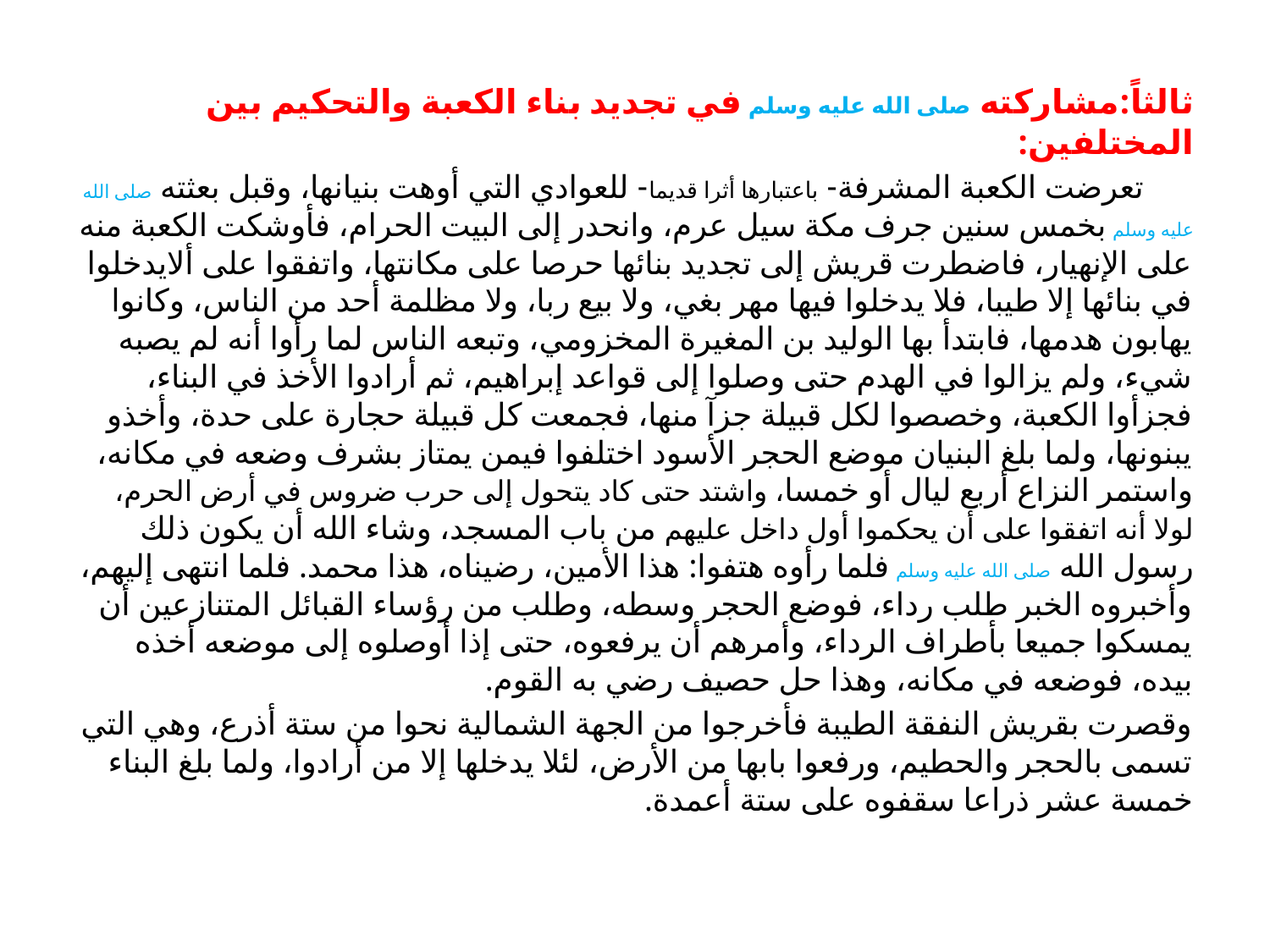

ثالثاً:مشاركته صلى الله عليه وسلم في تجديد بناء الكعبة والتحكيم بين المختلفين:
      تعرضت الكعبة المشرفة- باعتبارها أثرا قديما- للعوادي التي أوهت بنيانها، وقبل بعثته صلى الله عليه وسلم بخمس سنين جرف مكة سيل عرم، وانحدر إلى البيت الحرام، فأوشكت الكعبة منه على الإنهيار، فاضطرت قريش إلى تجديد بنائها حرصا على مكانتها، واتفقوا على ألايدخلوا في بنائها إلا طيبا، فلا يدخلوا فيها مهر بغي، ولا بيع ربا، ولا مظلمة أحد من الناس، وكانوا يهابون هدمها، فابتدأ بها الوليد بن المغيرة المخزومي، وتبعه الناس لما رأوا أنه لم يصبه شيء، ولم يزالوا في الهدم حتى وصلوا إلى قواعد إبراهيم، ثم أرادوا الأخذ في البناء، فجزأوا الكعبة، وخصصوا لكل قبيلة جزآ منها، فجمعت كل قبيلة حجارة على حدة، وأخذو يبنونها، ولما بلغ البنيان موضع الحجر الأسود اختلفوا فيمن يمتاز بشرف وضعه في مكانه، واستمر النزاع أربع ليال أو خمسا، واشتد حتى كاد يتحول إلى حرب ضروس في أرض الحرم، لولا أنه اتفقوا على أن يحكموا أول داخل عليهم من باب المسجد، وشاء الله أن يكون ذلك رسول الله صلى الله عليه وسلم فلما رأوه هتفوا: هذا الأمين، رضيناه، هذا محمد. فلما انتهى إليهم، وأخبروه الخبر طلب رداء، فوضع الحجر وسطه، وطلب من رؤساء القبائل المتنازعين أن يمسكوا جميعا بأطراف الرداء، وأمرهم أن يرفعوه، حتى إذا أوصلوه إلى موضعه أخذه بيده، فوضعه في مكانه، وهذا حل حصيف رضي به القوم.
وقصرت بقريش النفقة الطيبة فأخرجوا من الجهة الشمالية نحوا من ستة أذرع، وهي التي تسمى بالحجر والحطيم، ورفعوا بابها من الأرض، لئلا يدخلها إلا من أرادوا، ولما بلغ البناء خمسة عشر ذراعا سقفوه على ستة أعمدة.